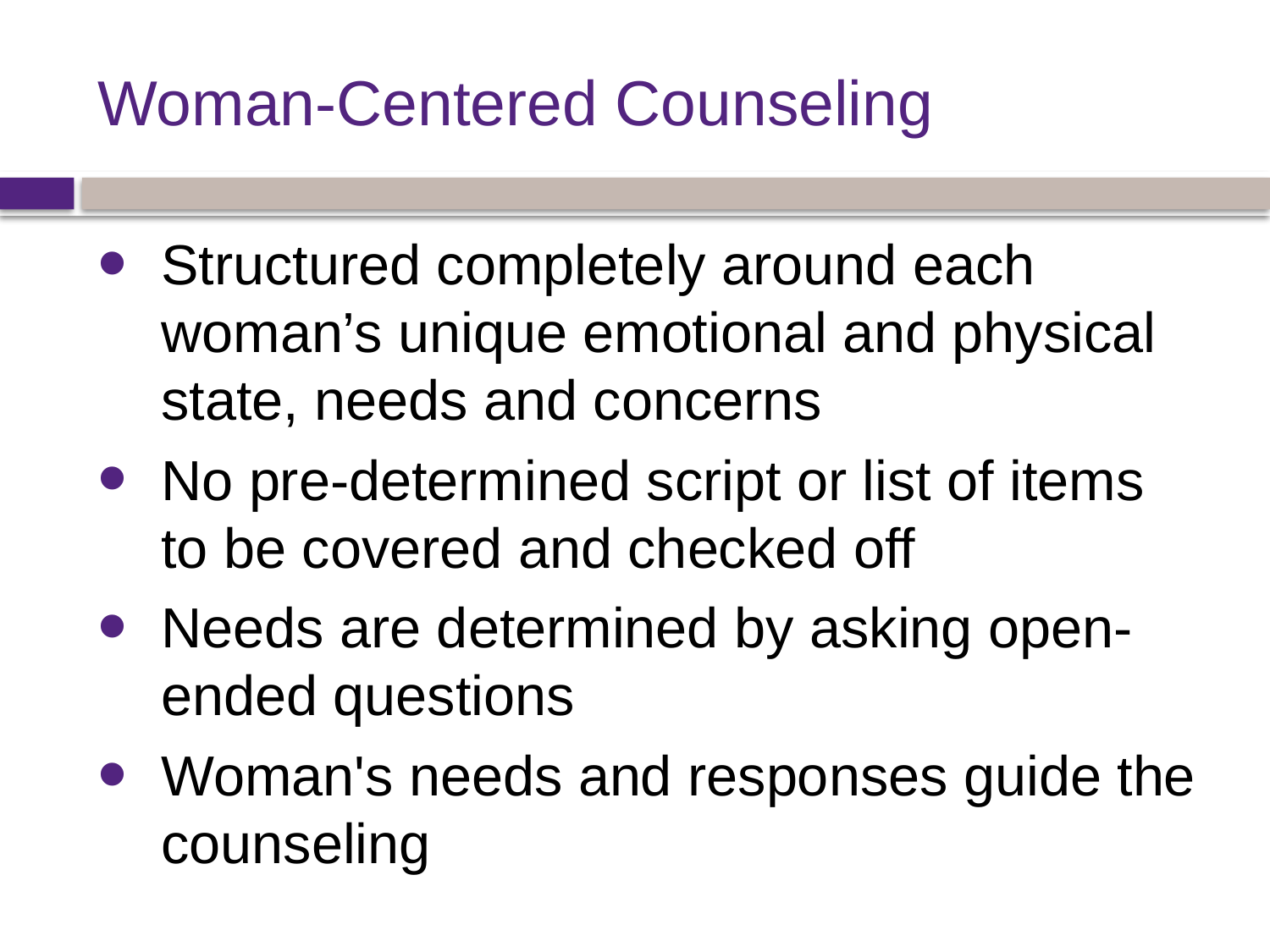

# Woman-Centered Counseling
Structured completely around each woman’s unique emotional and physical state, needs and concerns
No pre-determined script or list of items to be covered and checked off
Needs are determined by asking open-ended questions
Woman's needs and responses guide the counseling